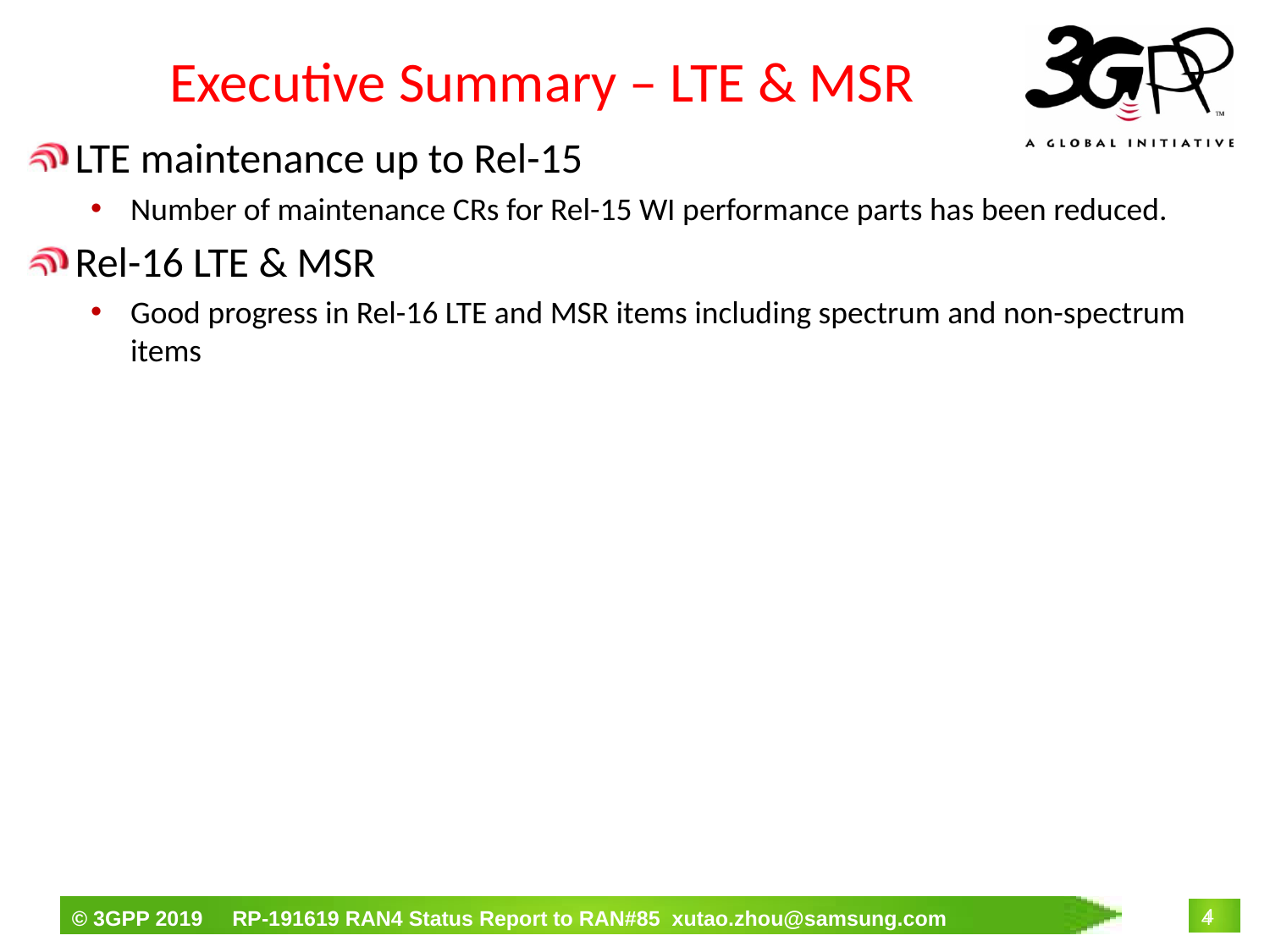

# Executive Summary – LTE & MSR
LTE maintenance up to Rel-15
Number of maintenance CRs for Rel-15 WI performance parts has been reduced.
Rel-16 LTE & MSR
Good progress in Rel-16 LTE and MSR items including spectrum and non-spectrum items

4